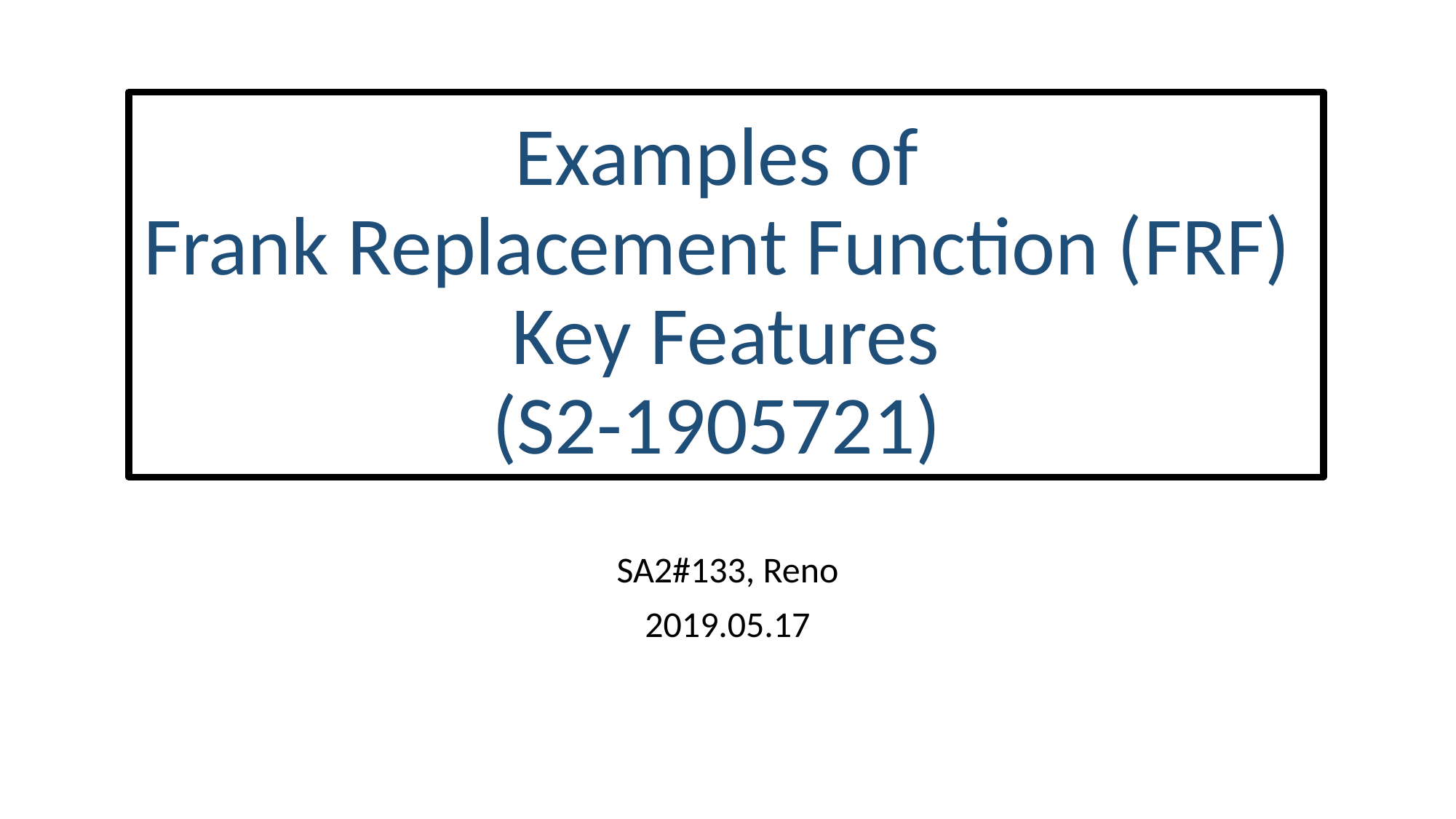

# Examples of Frank Replacement Function (FRF) Key Features (S2-1905721)
SA2#133, Reno
2019.05.17